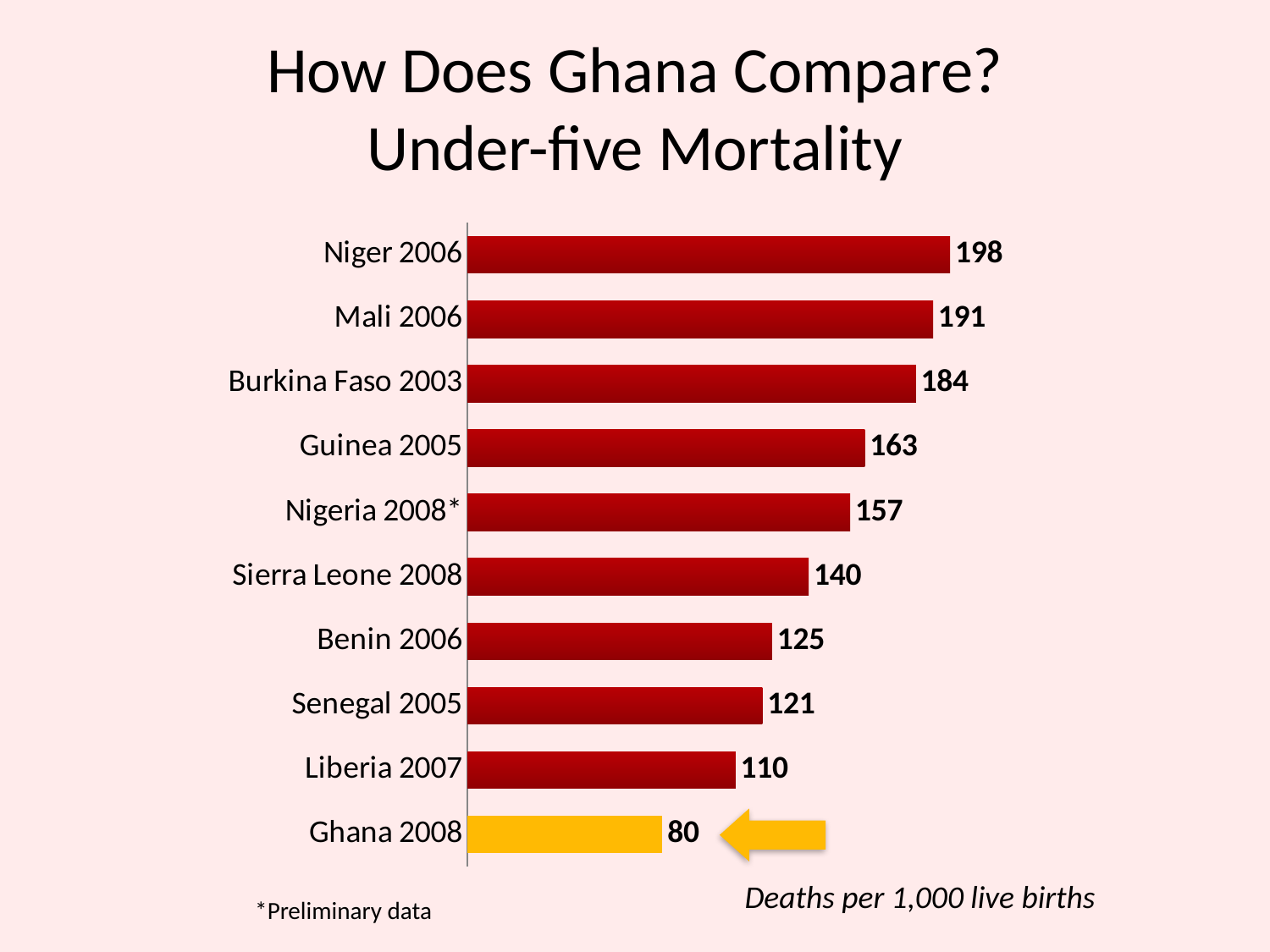

# How Does Ghana Compare? Under-five Mortality

### Chart

| Category |  |
|---|---|
| Ghana 2008 | 80.0 |
| Liberia 2007 | 110.0 |
| Senegal 2005 | 121.0 |
| Benin 2006 | 125.0 |
| Sierra Leone 2008 | 140.0 |
| Nigeria 2008* | 157.0 |
| Guinea 2005 | 163.0 |
| Burkina Faso 2003 | 184.0 |
| Mali 2006 | 191.0 |
| Niger 2006 | 198.0 |
Deaths per 1,000 live births
*Preliminary data